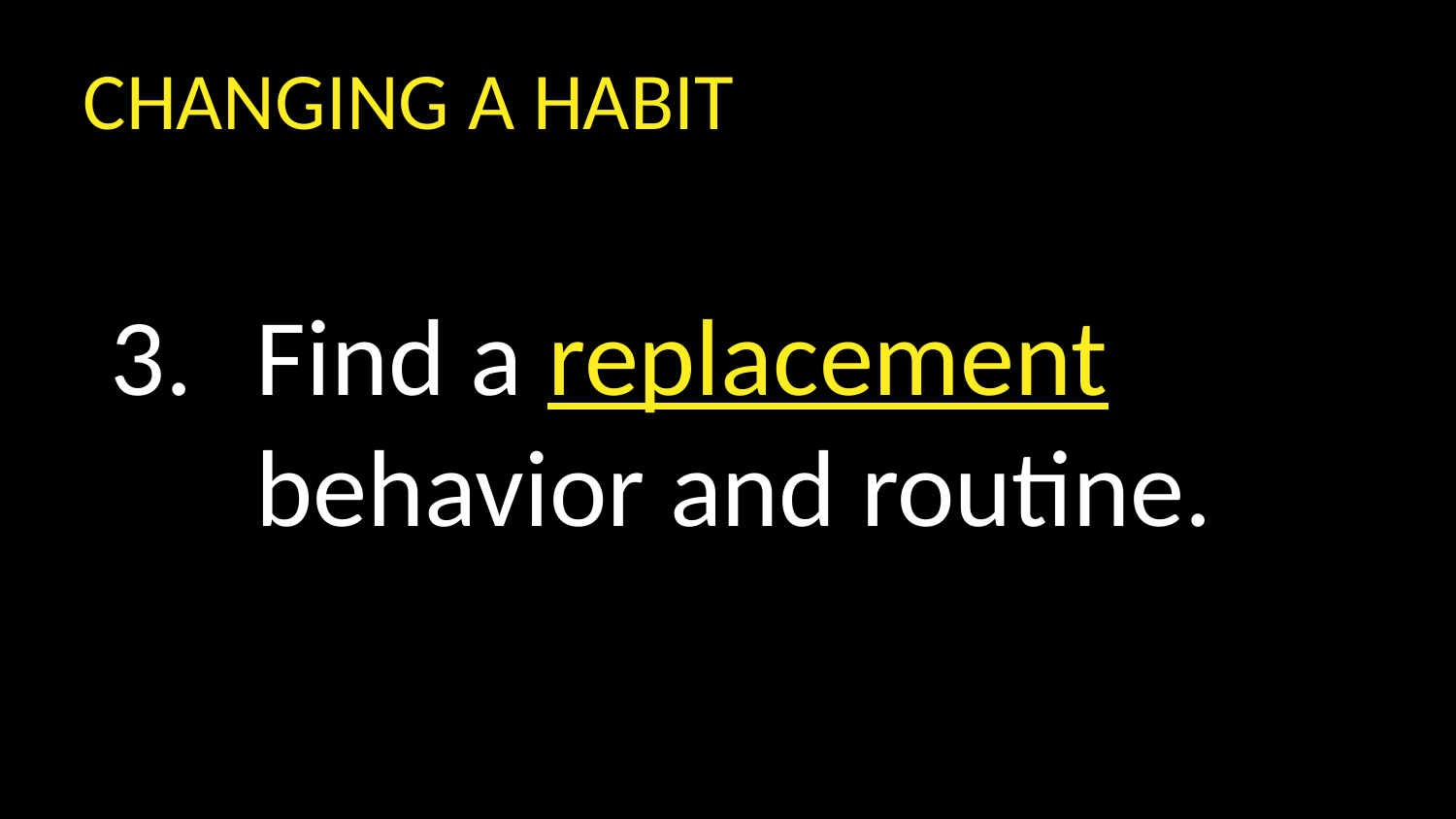

CHANGING A HABIT
Find a replacement behavior and routine.